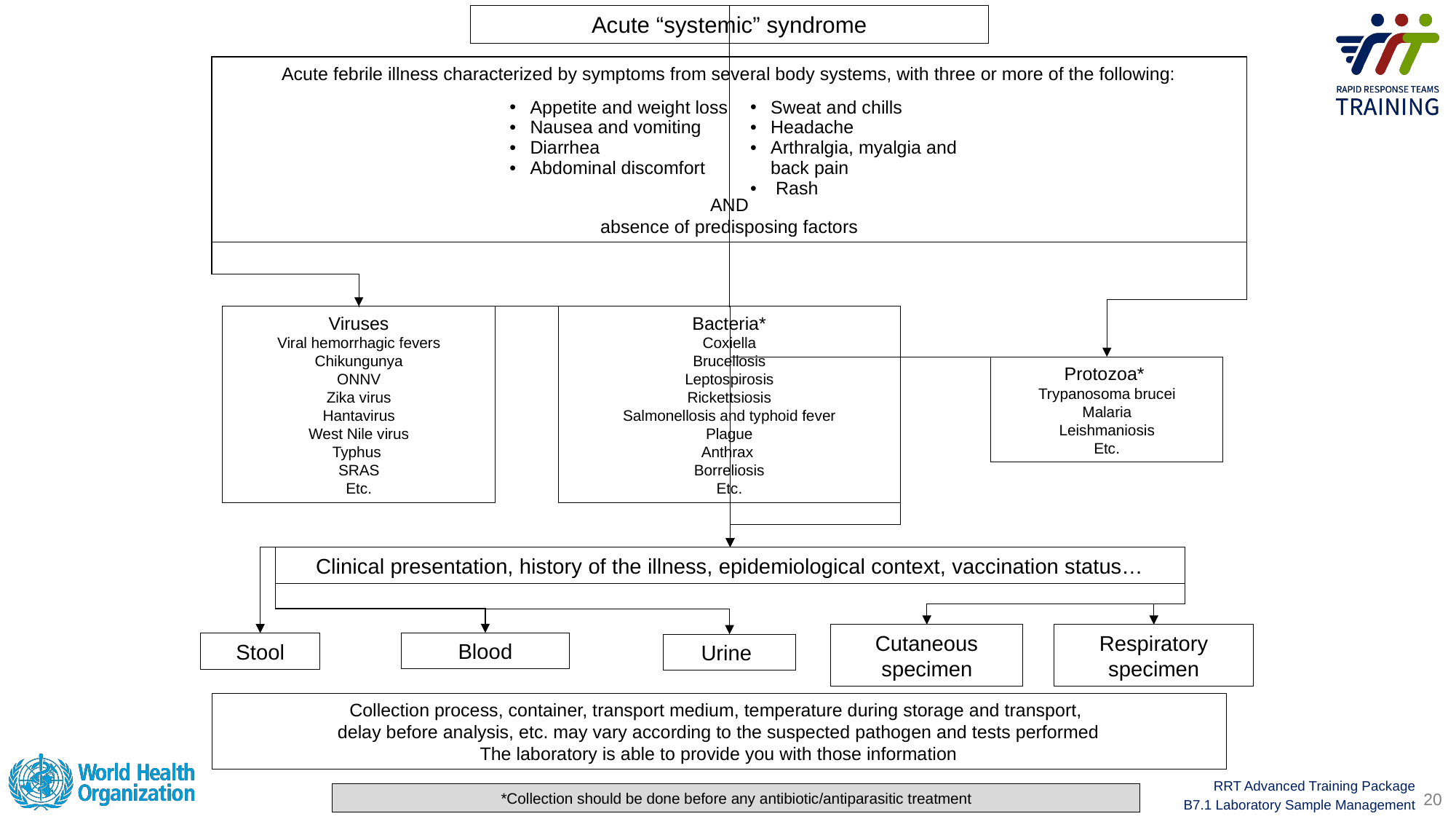

Acute “systemic” syndrome
Acute febrile illness characterized by symptoms from several body systems, with three or more of the following:

AND
absence of predisposing factors
| Appetite and weight loss Nausea and vomiting Diarrhea Abdominal discomfort | Sweat and chills Headache Arthralgia, myalgia and back pain Rash |
| --- | --- |
Viruses
Viral hemorrhagic fevers
Chikungunya
ONNV
Zika virus
Hantavirus
West Nile virus
Typhus
SRAS
Etc.
Bacteria*
Coxiella
Brucellosis
Leptospirosis
Rickettsiosis
Salmonellosis and typhoid fever
Plague
Anthrax
Borreliosis
Etc.
Protozoa*
Trypanosoma brucei
Malaria
Leishmaniosis
Etc.
Clinical presentation, history of the illness, epidemiological context, vaccination status…
Cutaneous
specimen
Respiratory
specimen
Blood
Stool
Urine
Collection process, container, transport medium, temperature during storage and transport,
delay before analysis, etc. may vary according to the suspected pathogen and tests performed
The laboratory is able to provide you with those information
*Collection should be done before any antibiotic/antiparasitic treatment